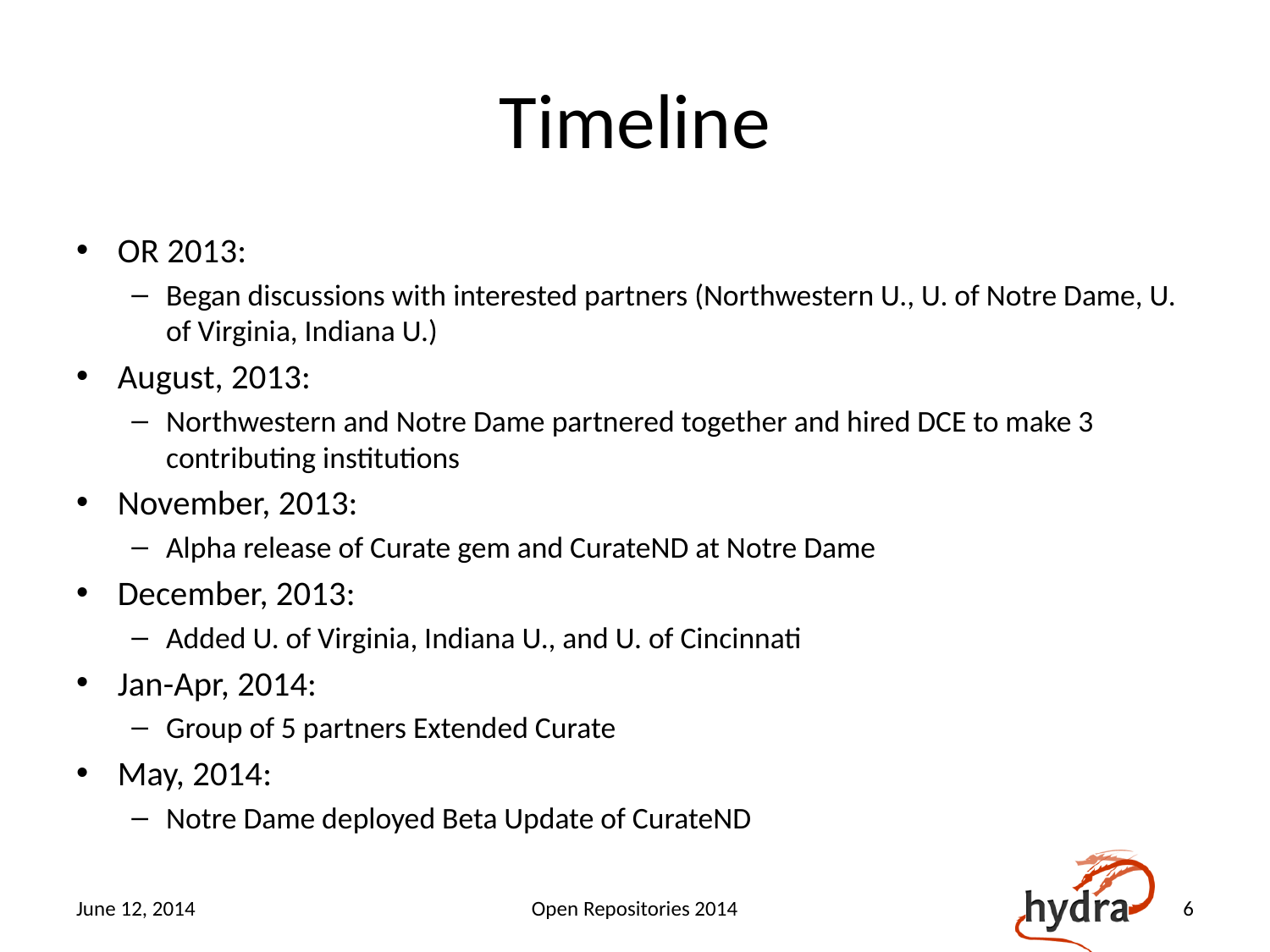

# Timeline
OR 2013:
Began discussions with interested partners (Northwestern U., U. of Notre Dame, U. of Virginia, Indiana U.)
August, 2013:
Northwestern and Notre Dame partnered together and hired DCE to make 3 contributing institutions
November, 2013:
Alpha release of Curate gem and CurateND at Notre Dame
December, 2013:
Added U. of Virginia, Indiana U., and U. of Cincinnati
Jan-Apr, 2014:
Group of 5 partners Extended Curate
May, 2014:
Notre Dame deployed Beta Update of CurateND

June 12, 2014
Open Repositories 2014
6